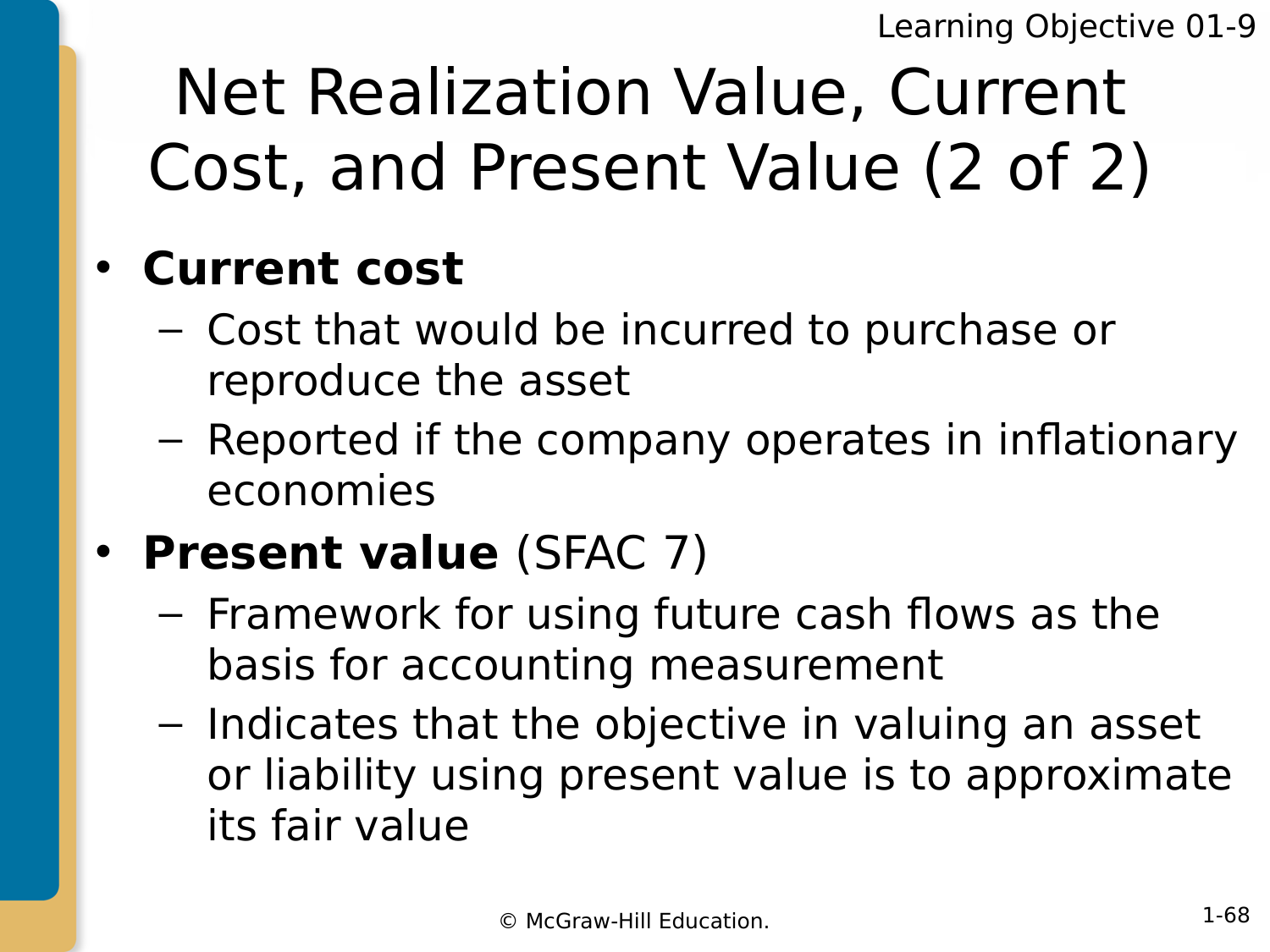

Learning Objective 01-9
# Net Realization Value, Current Cost, and Present Value (2 of 2)
Current cost
Cost that would be incurred to purchase or reproduce the asset
Reported if the company operates in inflationary economies
Present value (SFAC 7)
Framework for using future cash flows as the basis for accounting measurement
Indicates that the objective in valuing an asset or liability using present value is to approximate its fair value